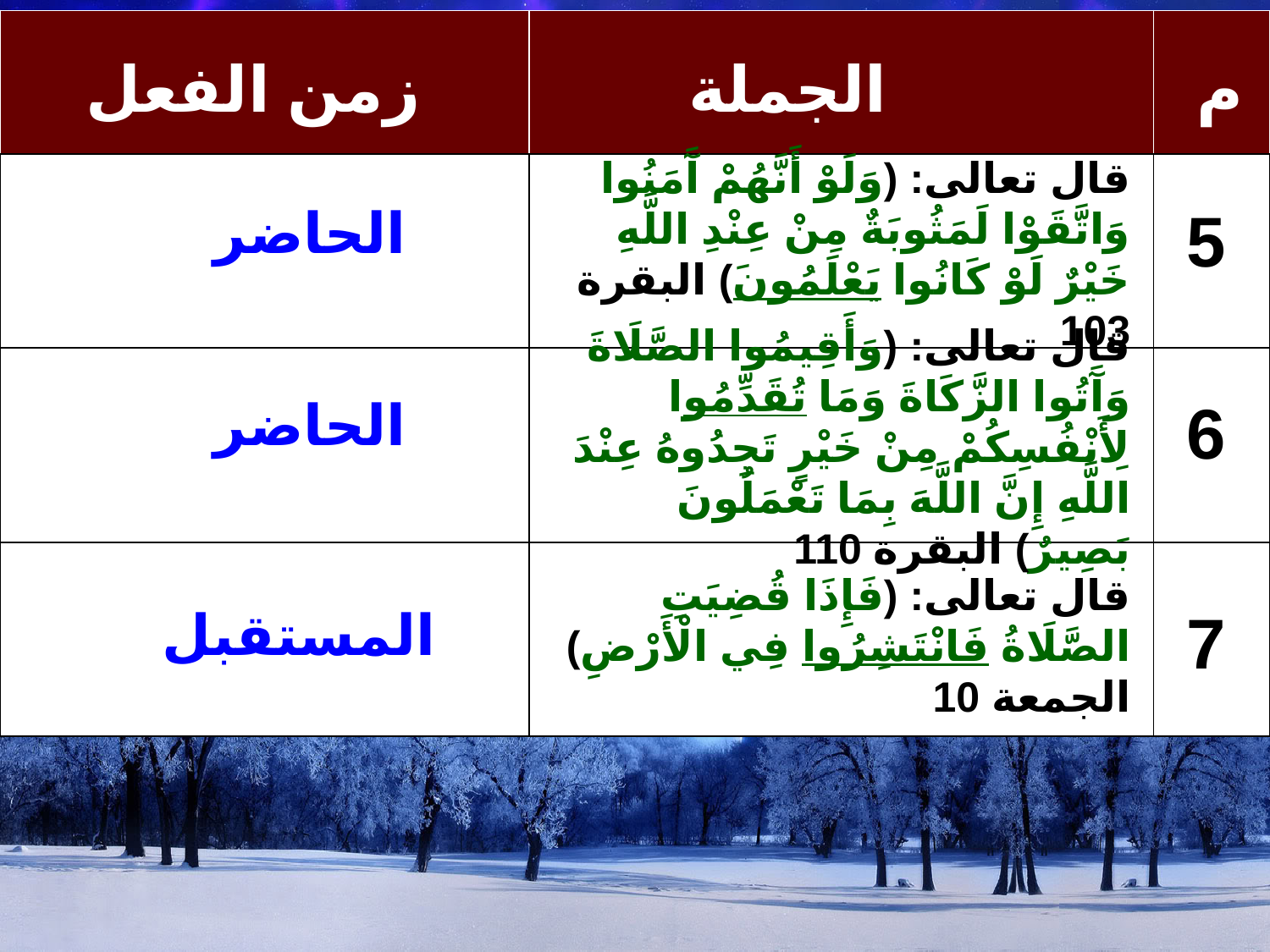

|  |  |  |
| --- | --- | --- |
|  |  |  |
|  |  |  |
|  |  |  |
الجملة
م
زمن الفعل
قال تعالى: (وَلَوْ أَنَّهُمْ آَمَنُوا وَاتَّقَوْا لَمَثُوبَةٌ مِنْ عِنْدِ اللَّهِ خَيْرٌ لَوْ كَانُوا يَعْلَمُونَ) البقرة 103
الحاضر
5
قال تعالى: (وَأَقِيمُوا الصَّلَاةَ وَآَتُوا الزَّكَاةَ وَمَا تُقَدِّمُوا لِأَنْفُسِكُمْ مِنْ خَيْرٍ تَجِدُوهُ عِنْدَ اللَّهِ إِنَّ اللَّهَ بِمَا تَعْمَلُونَ بَصِيرٌ) البقرة 110
الحاضر
6
قال تعالى: (فَإِذَا قُضِيَتِ الصَّلَاةُ فَانْتَشِرُوا فِي الْأَرْضِ) الجمعة 10
المستقبل
7